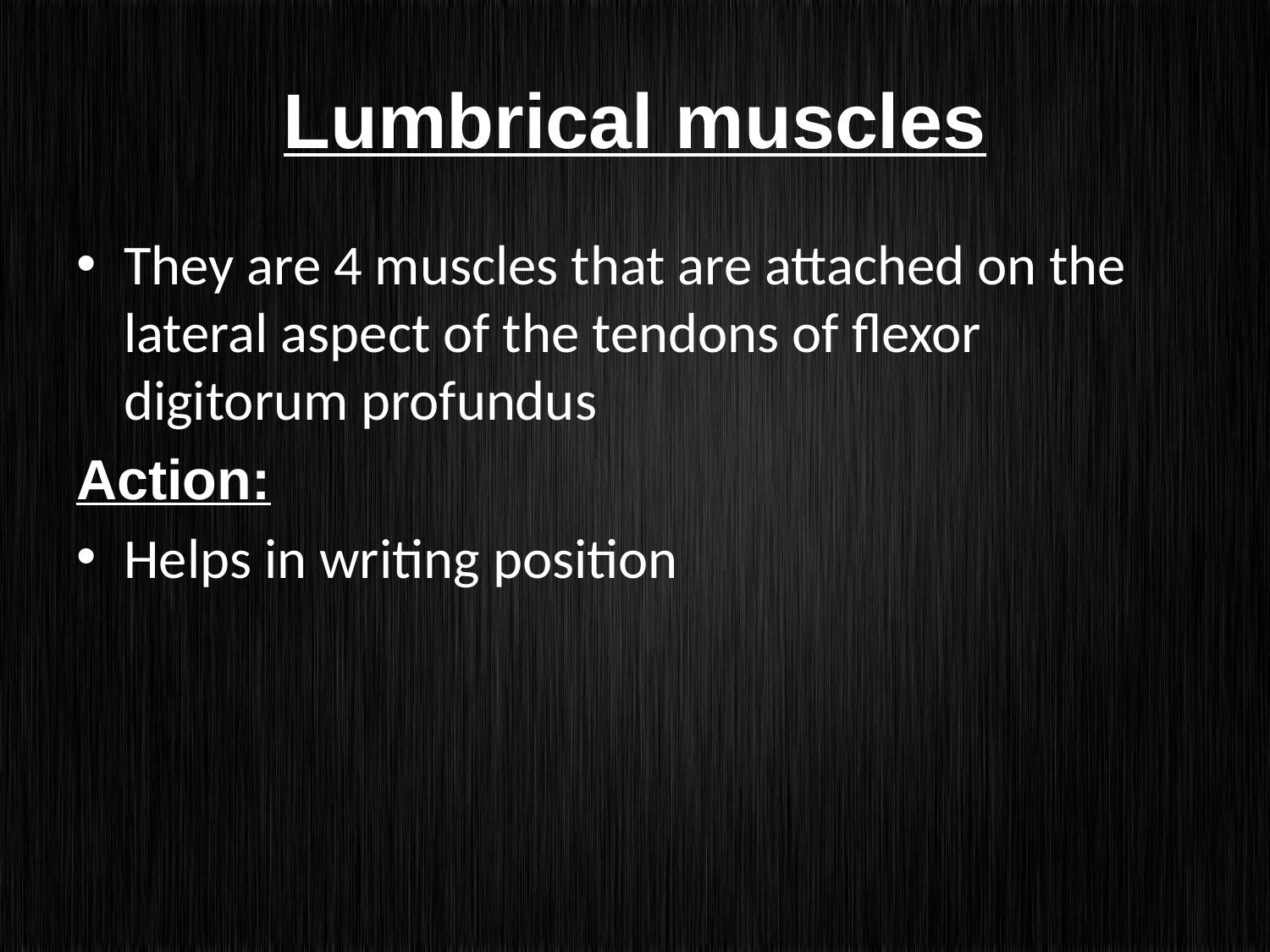

# Lumbrical muscles
They are 4 muscles that are attached on the lateral aspect of the tendons of flexor digitorum profundus
Action:
Helps in writing position